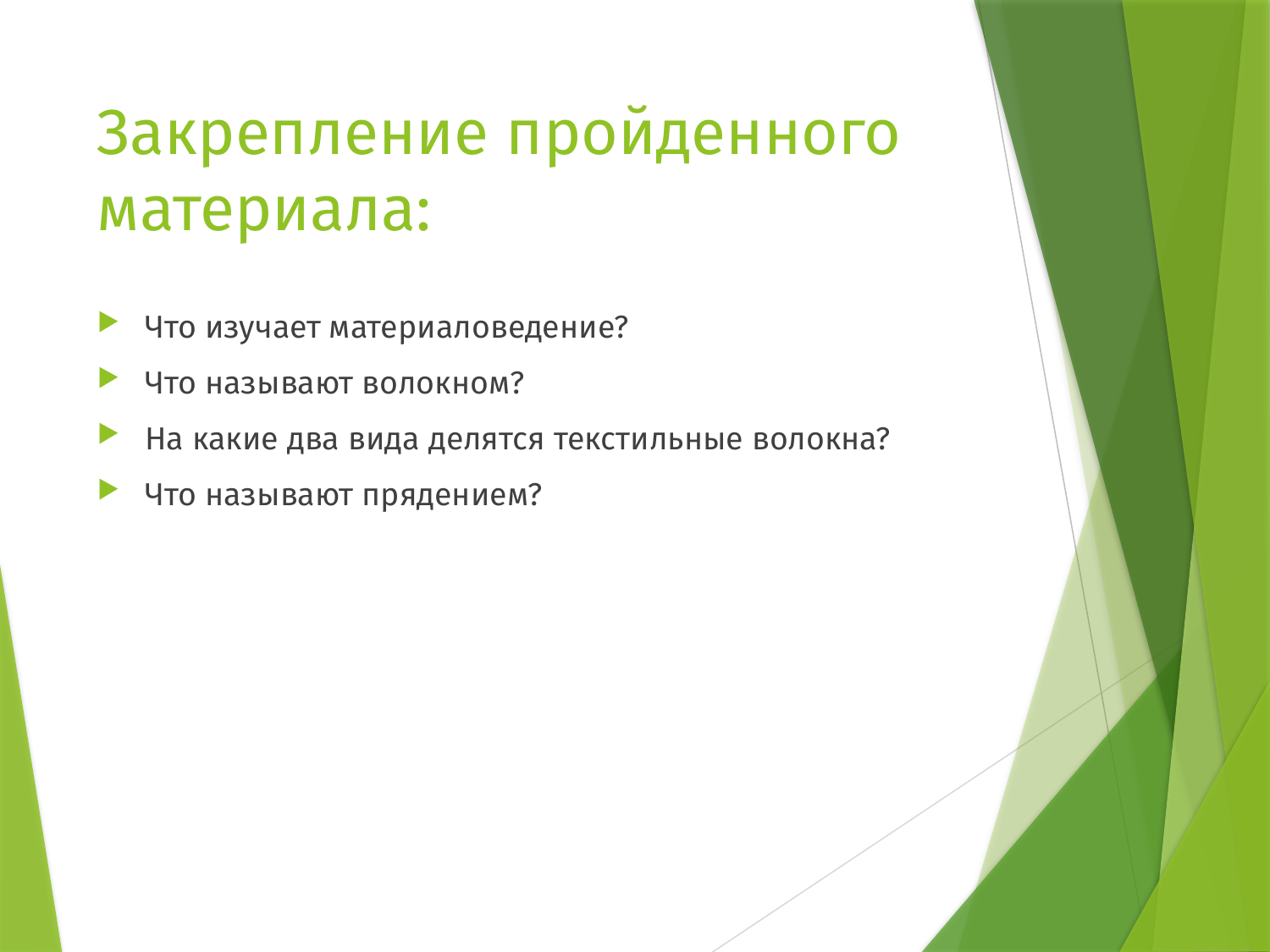

# Закрепление пройденного материала:
Что изучает материаловедение?
Что называют волокном?
На какие два вида делятся текстильные волокна?
Что называют прядением?